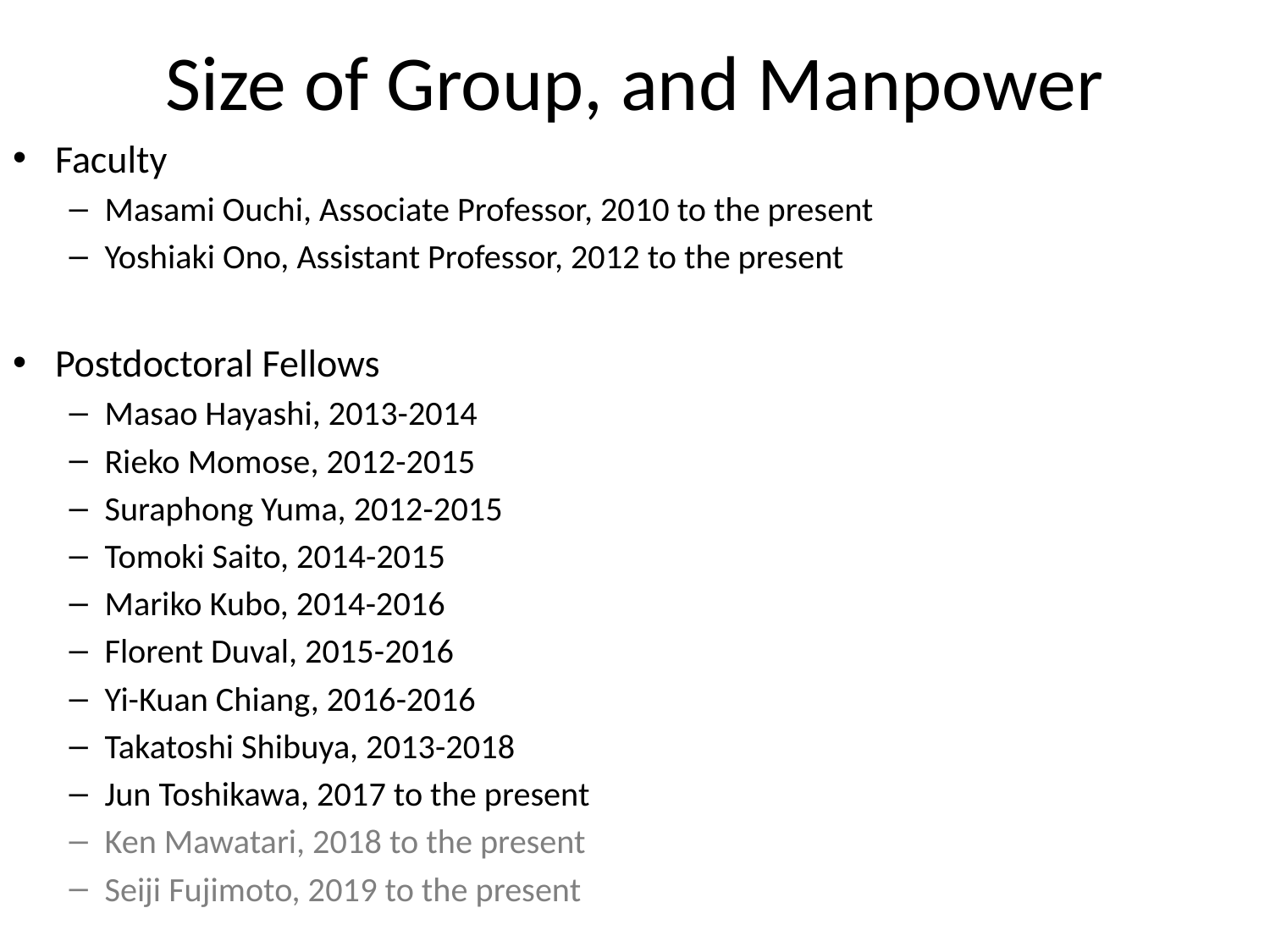

# Size of Group, and Manpower
Faculty
Masami Ouchi, Associate Professor, 2010 to the present
Yoshiaki Ono, Assistant Professor, 2012 to the present

Postdoctoral Fellows
Masao Hayashi, 2013-2014
Rieko Momose, 2012-2015
Suraphong Yuma, 2012-2015
Tomoki Saito, 2014-2015
Mariko Kubo, 2014-2016
Florent Duval, 2015-2016
Yi-Kuan Chiang, 2016-2016
Takatoshi Shibuya, 2013-2018
Jun Toshikawa, 2017 to the present
Ken Mawatari, 2018 to the present
Seiji Fujimoto, 2019 to the present